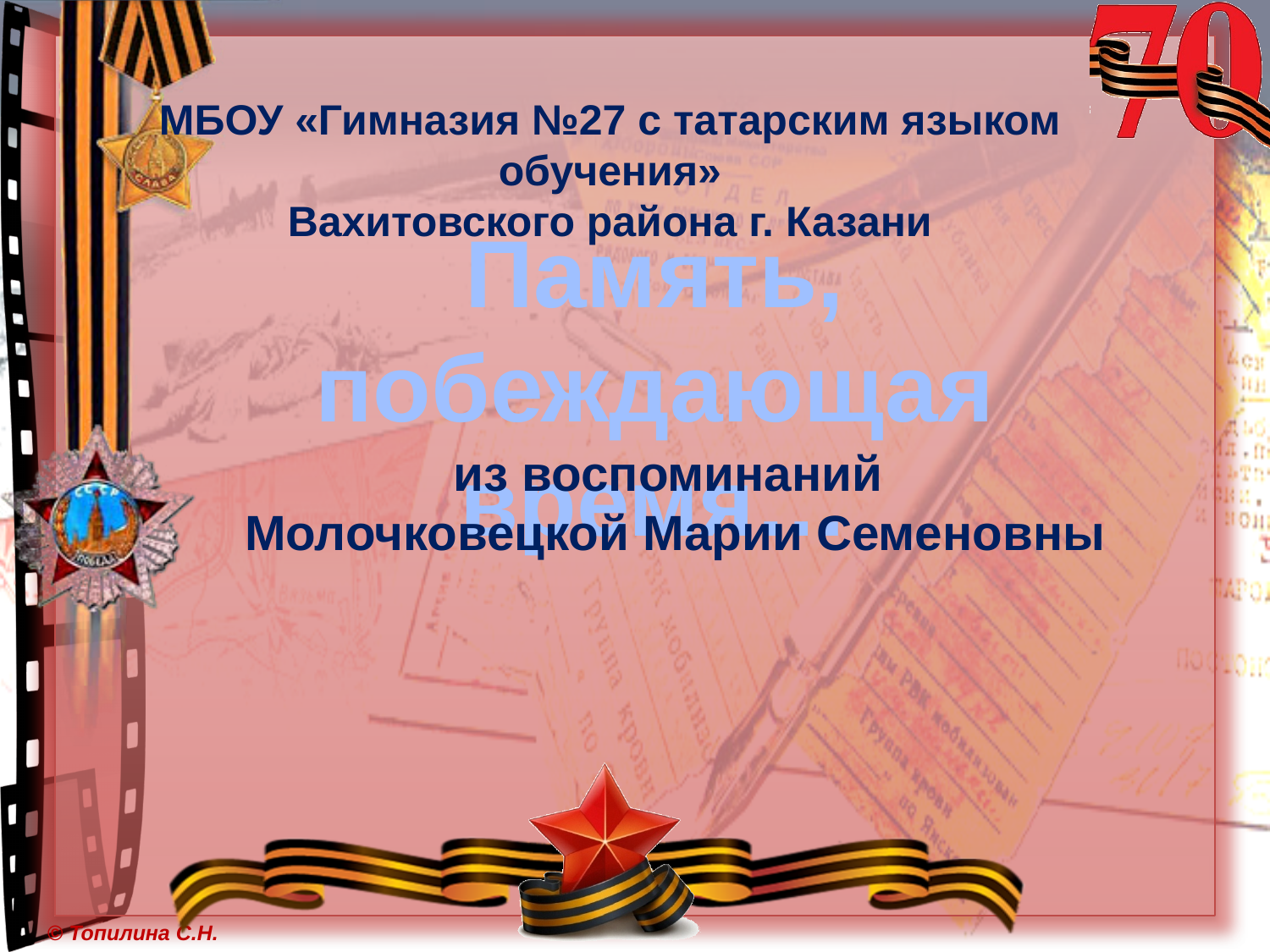

МБОУ «Гимназия №27 с татарским языком обучения»
Вахитовского района г. Казани
Память, побеждающая время…
из воспоминаний
Молочковецкой Марии Семеновны